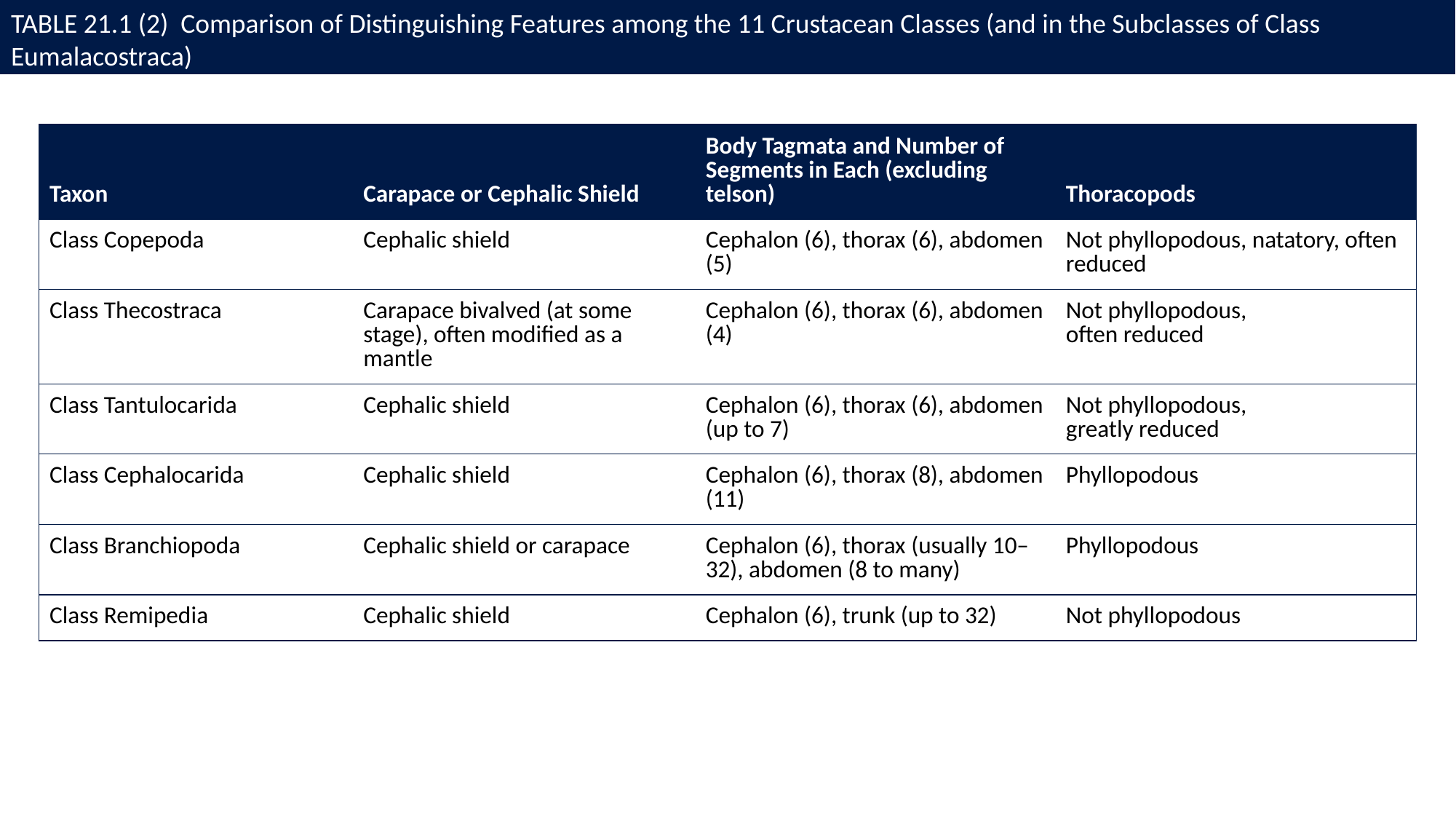

# TABLE 21.1 (2)  Comparison of Distinguishing Features among the 11 Crustacean Classes (and in the Subclasses of Class Eumalacostraca)
| Taxon | Carapace or Cephalic Shield | Body Tagmata and Number of Segments in Each (excluding telson) | Thoracopods |
| --- | --- | --- | --- |
| Class Copepoda | Cephalic shield | Cephalon (6), thorax (6), abdomen (5) | Not phyllopodous, natatory, often reduced |
| Class Thecostraca | Carapace bivalved (at some stage), often modified as a mantle | Cephalon (6), thorax (6), abdomen (4) | Not phyllopodous, often reduced |
| Class Tantulocarida | Cephalic shield | Cephalon (6), thorax (6), abdomen (up to 7) | Not phyllopodous, greatly reduced |
| Class Cephalocarida | Cephalic shield | Cephalon (6), thorax (8), abdomen (11) | Phyllopodous |
| Class Branchiopoda | Cephalic shield or carapace | Cephalon (6), thorax (usually 10–32), abdomen (8 to many) | Phyllopodous |
| Class Remipedia | Cephalic shield | Cephalon (6), trunk (up to 32) | Not phyllopodous |